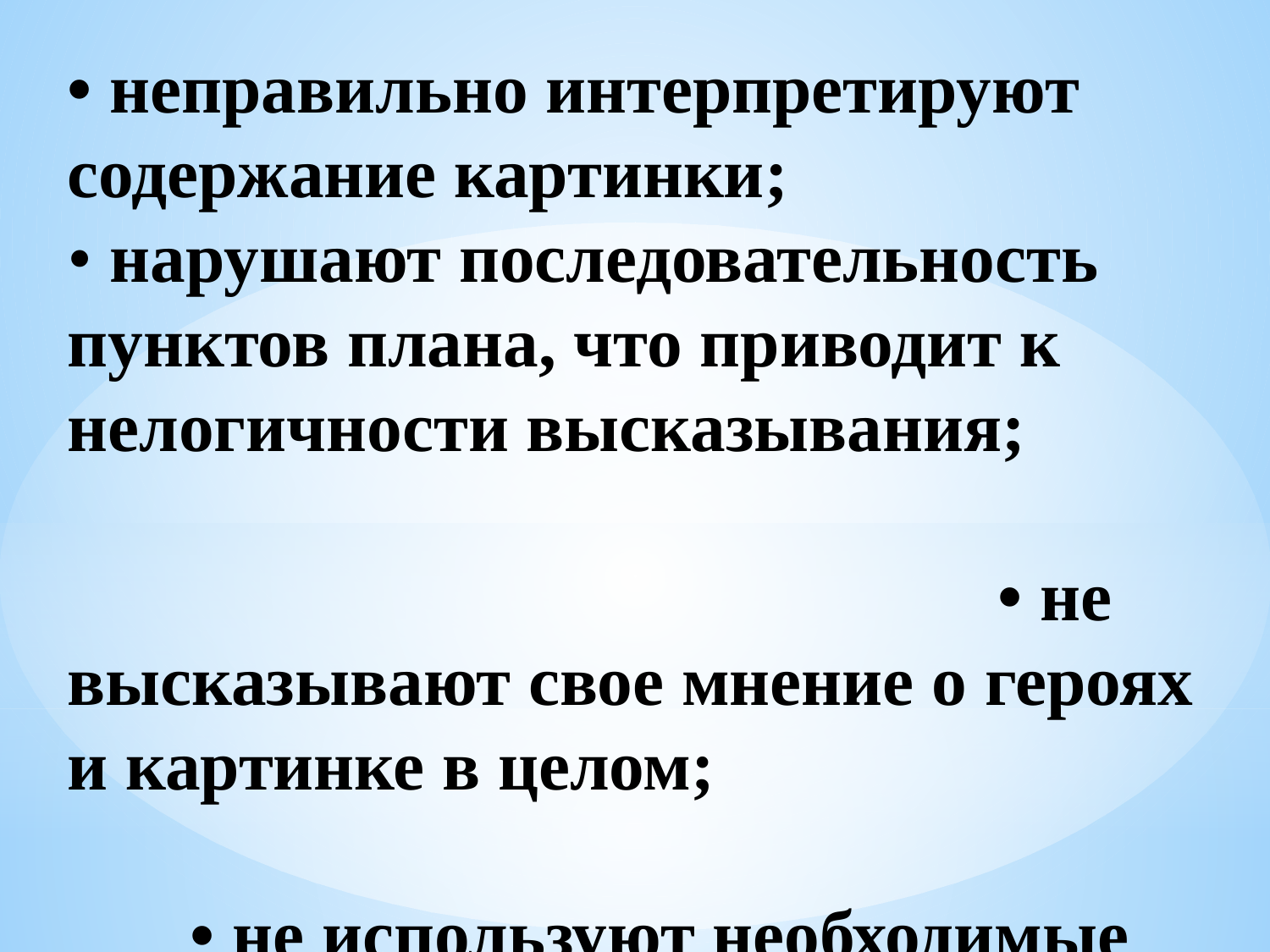

• неправильно интерпретируют содержание картинки;
• нарушают последовательность пунктов плана, что приводит к нелогичности высказывания;                                                                                                                                   • не высказывают свое мнение о героях и картинке в целом;                                                                                                      • не используют необходимые при описании картинки клише;                                                     • допускают фонетические и лексико-грамматические ошибки